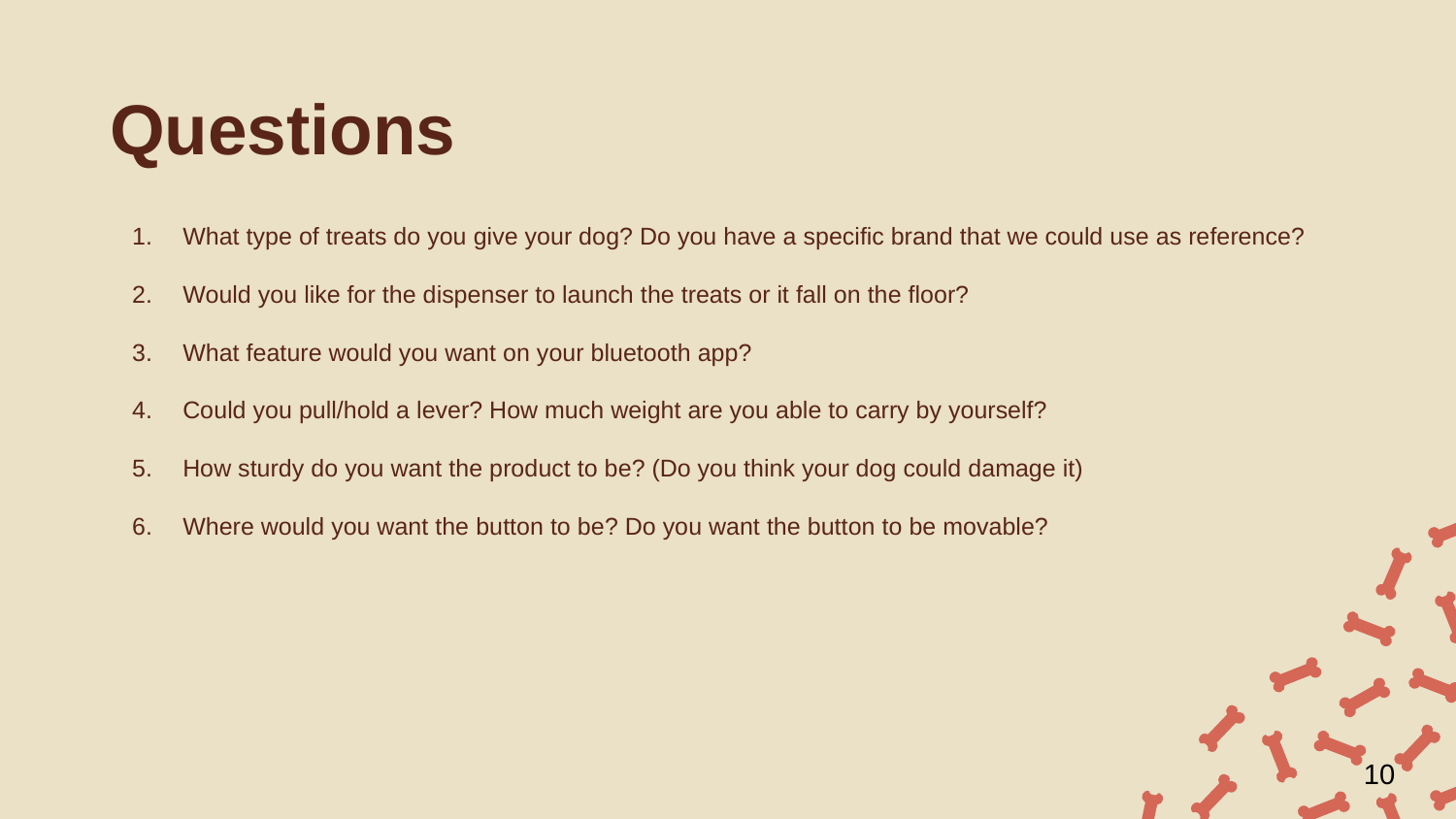

# Questions
What type of treats do you give your dog? Do you have a specific brand that we could use as reference?

Would you like for the dispenser to launch the treats or it fall on the floor?

What feature would you want on your bluetooth app?

Could you pull/hold a lever? How much weight are you able to carry by yourself?

How sturdy do you want the product to be? (Do you think your dog could damage it)

Where would you want the button to be? Do you want the button to be movable?

10